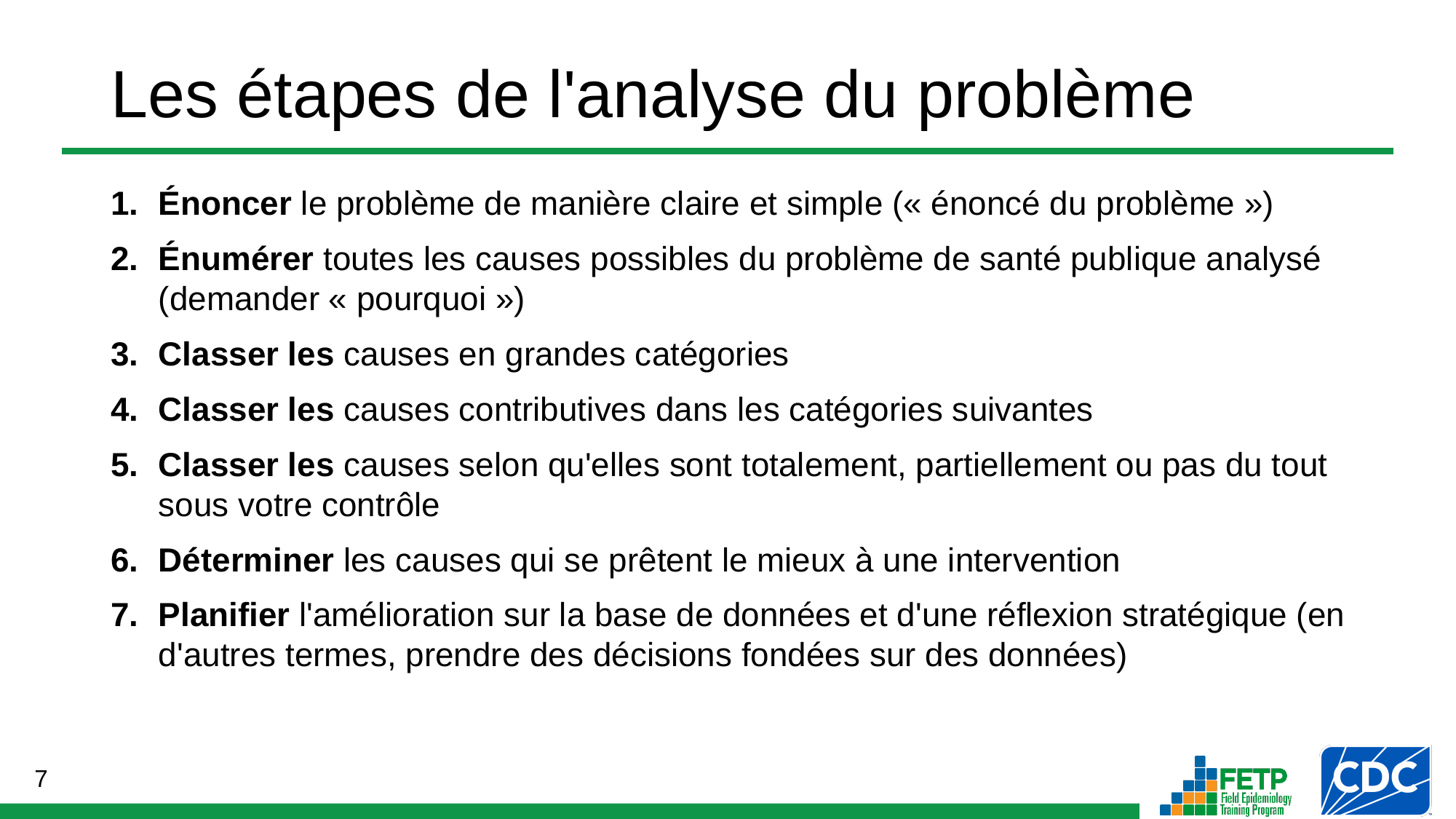

# Les étapes de l'analyse du problème
Énoncer le problème de manière claire et simple (« énoncé du problème »)
Énumérer toutes les causes possibles du problème de santé publique analysé (demander « pourquoi »)
Classer les causes en grandes catégories
Classer les causes contributives dans les catégories suivantes
Classer les causes selon qu'elles sont totalement, partiellement ou pas du tout sous votre contrôle
Déterminer les causes qui se prêtent le mieux à une intervention
Planifier l'amélioration sur la base de données et d'une réflexion stratégique (en d'autres termes, prendre des décisions fondées sur des données)